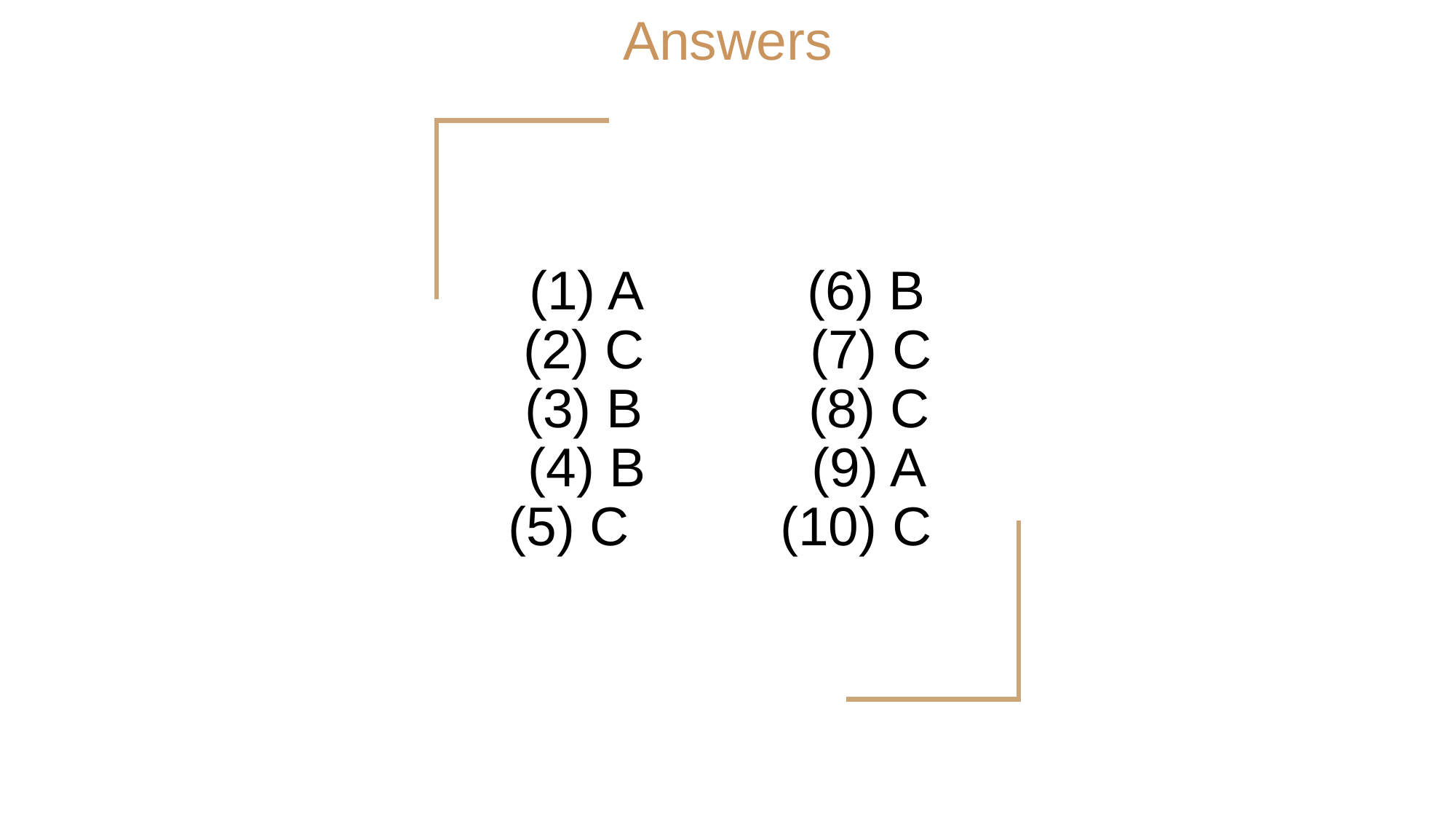

Answers

(1) A           (6) B
(2) C           (7) C
(3) B           (8) C
(4) B           (9) A
(5) C          (10) C